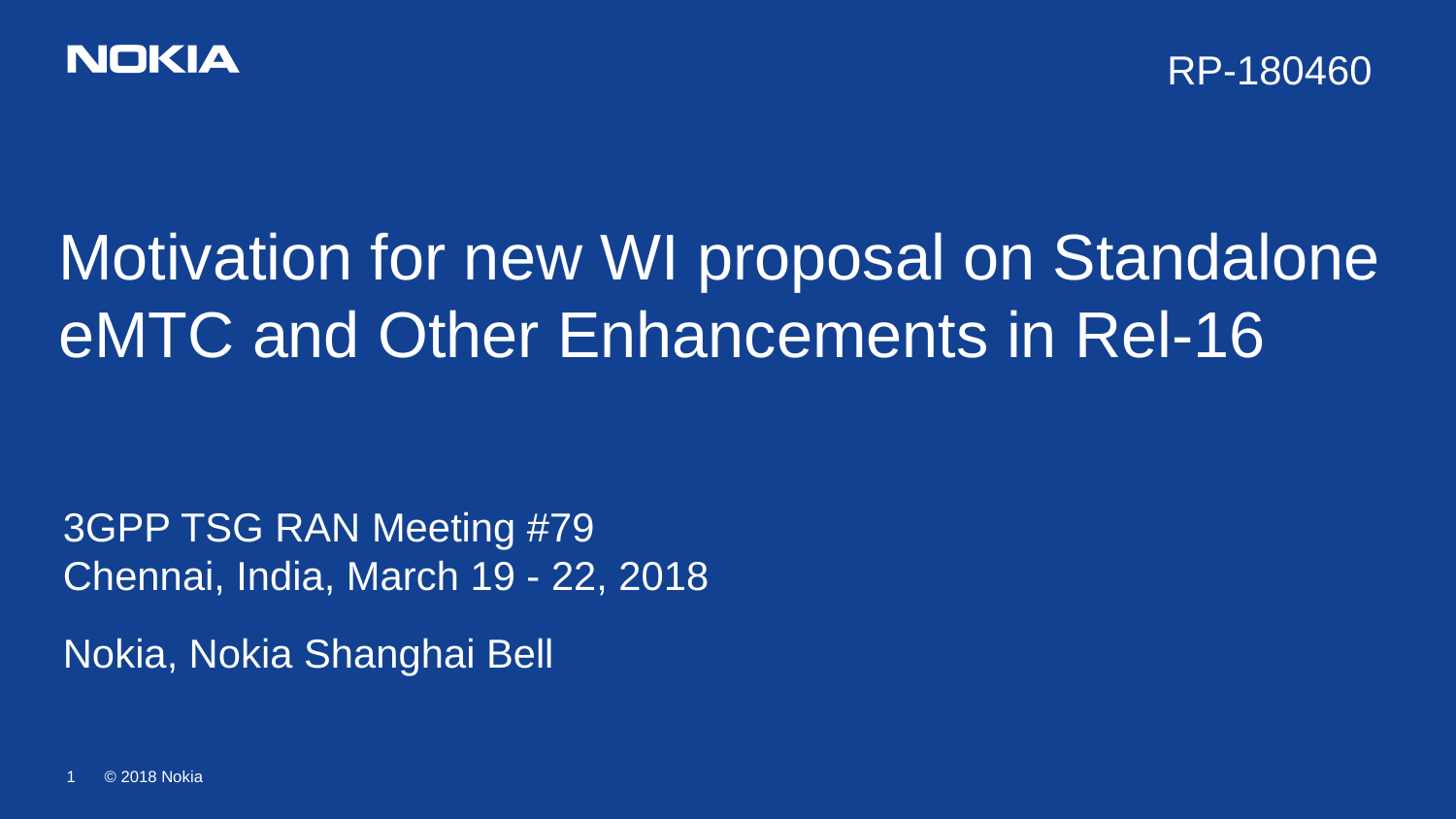

RP-180460
Motivation for new WI proposal on Standalone eMTC and Other Enhancements in Rel-16
3GPP TSG RAN Meeting #79
Chennai, India, March 19 - 22, 2018

Nokia, Nokia Shanghai Bell